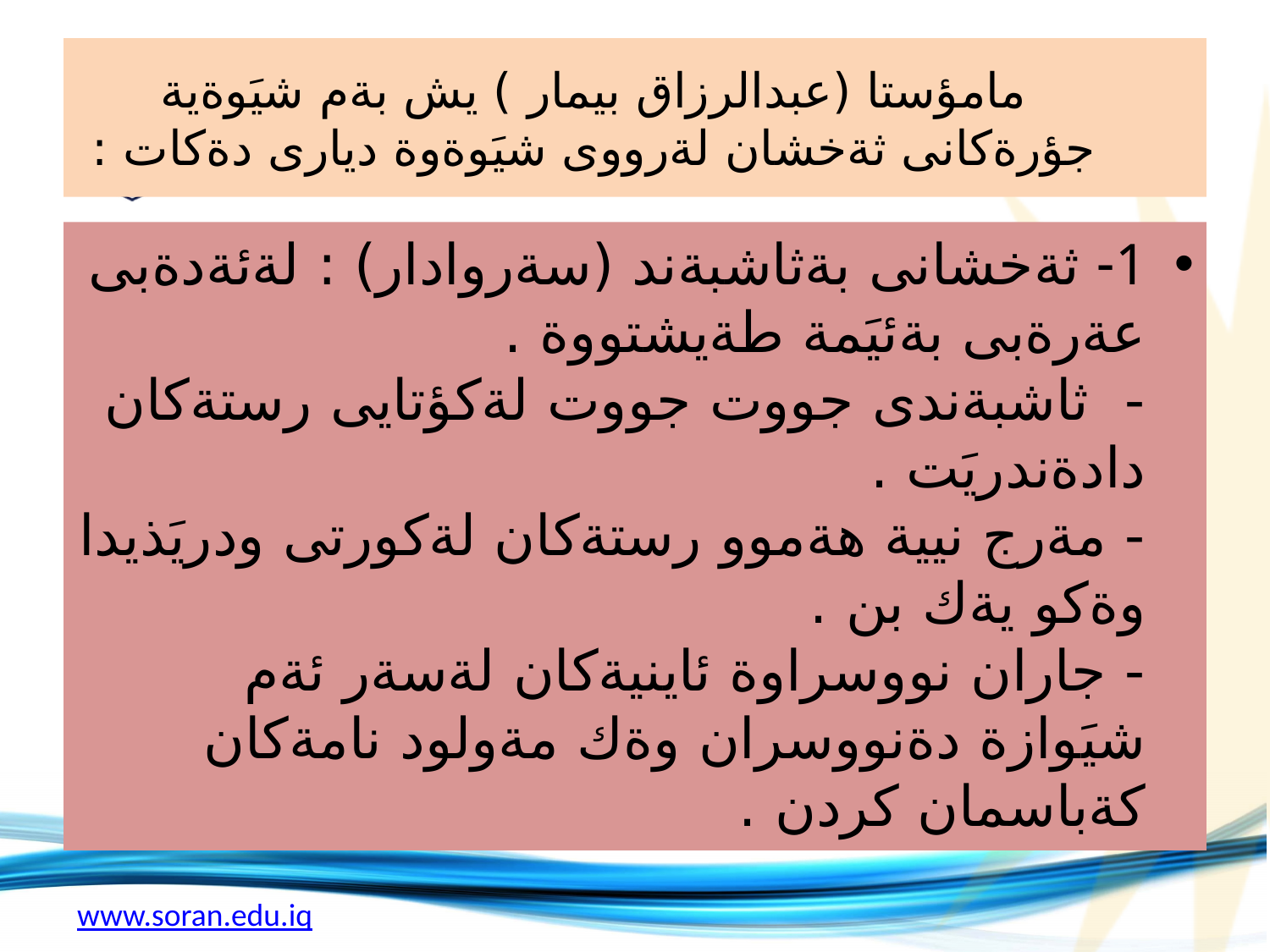

# مامؤستا (عبدالرزاق بيمار ) يش بةم شيَوةية جؤرةكانى ثةخشان لةرووى شيَوةوة ديارى دةكات :
1- ثةخشانى بةثاشبةند (سةروادار) : لةئةدةبى عةرةبى بةئيَمة طةيشتووة .
-  ثاشبةندى جووت جووت لةكؤتايى رستةكان دادةندريَت .
- مةرج نيية هةموو رستةكان لةكورتى ودريَذيدا وةكو يةك بن .
- جاران نووسراوة ئاينيةكان لةسةر ئةم شيَوازة دةنووسران وةك مةولود نامةكان كةباسمان كردن .